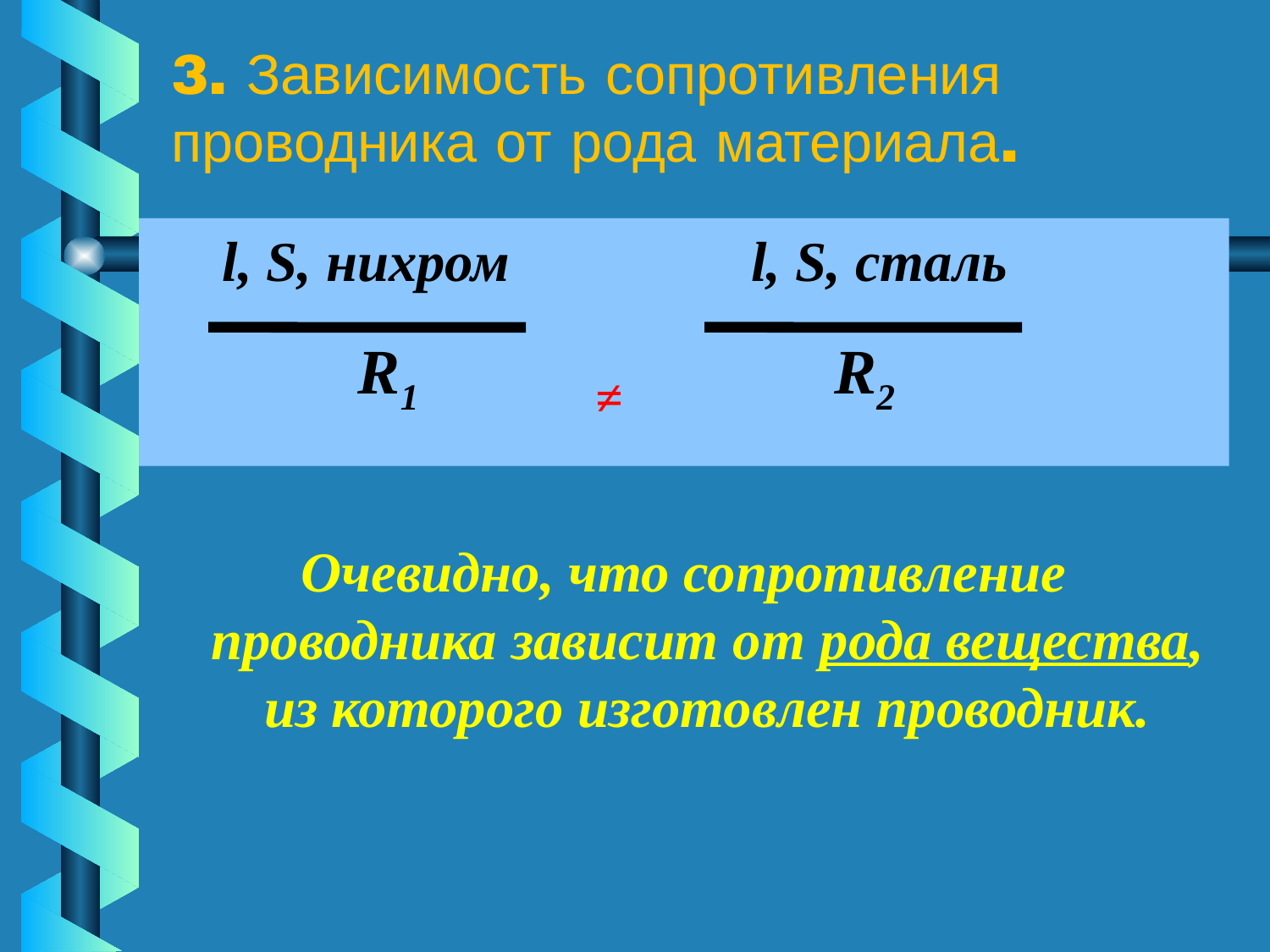

# 3. Зависимость сопротивления проводника от рода материала.
     l, S, нихром                 l, S, сталь
             R1                   ≠          R2

Очевидно, что сопротивление проводника зависит от рода вещества, из которого изготовлен проводник.